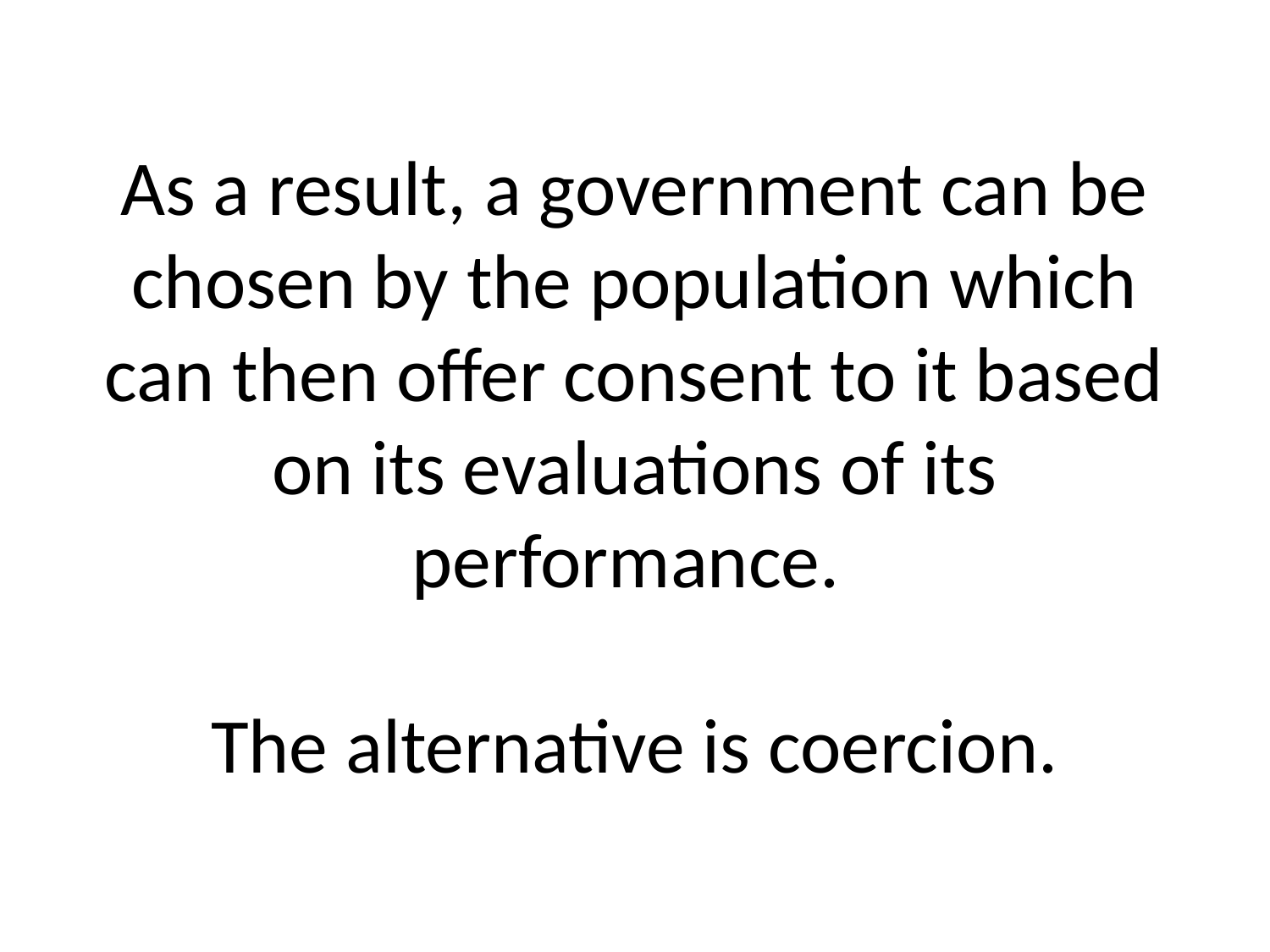

# As a result, a government can be chosen by the population which can then offer consent to it based on its evaluations of its performance. The alternative is coercion.